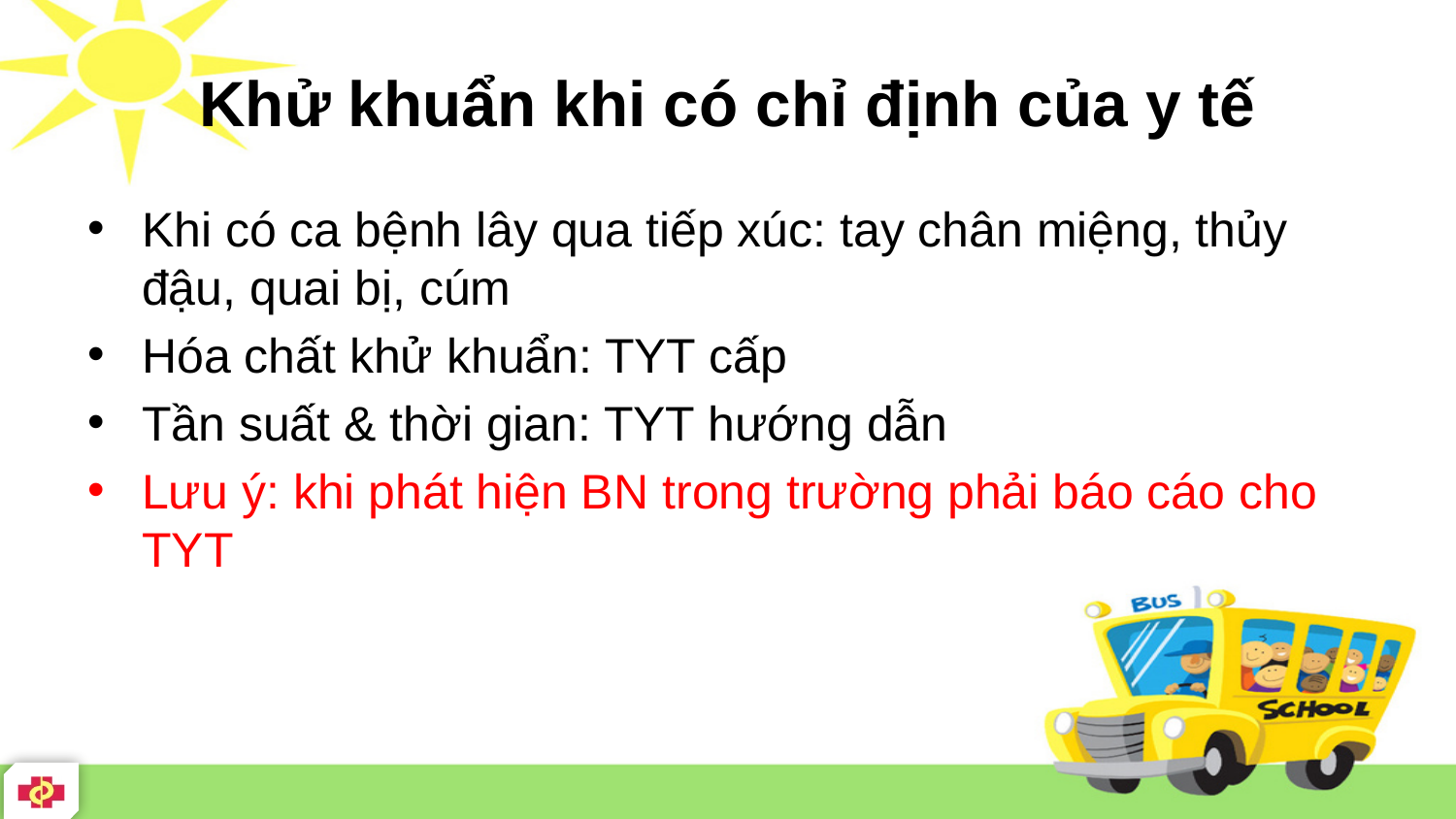

# Khử khuẩn khi có chỉ định của y tế
Khi có ca bệnh lây qua tiếp xúc: tay chân miệng, thủy đậu, quai bị, cúm
Hóa chất khử khuẩn: TYT cấp
Tần suất & thời gian: TYT hướng dẫn
Lưu ý: khi phát hiện BN trong trường phải báo cáo cho TYT